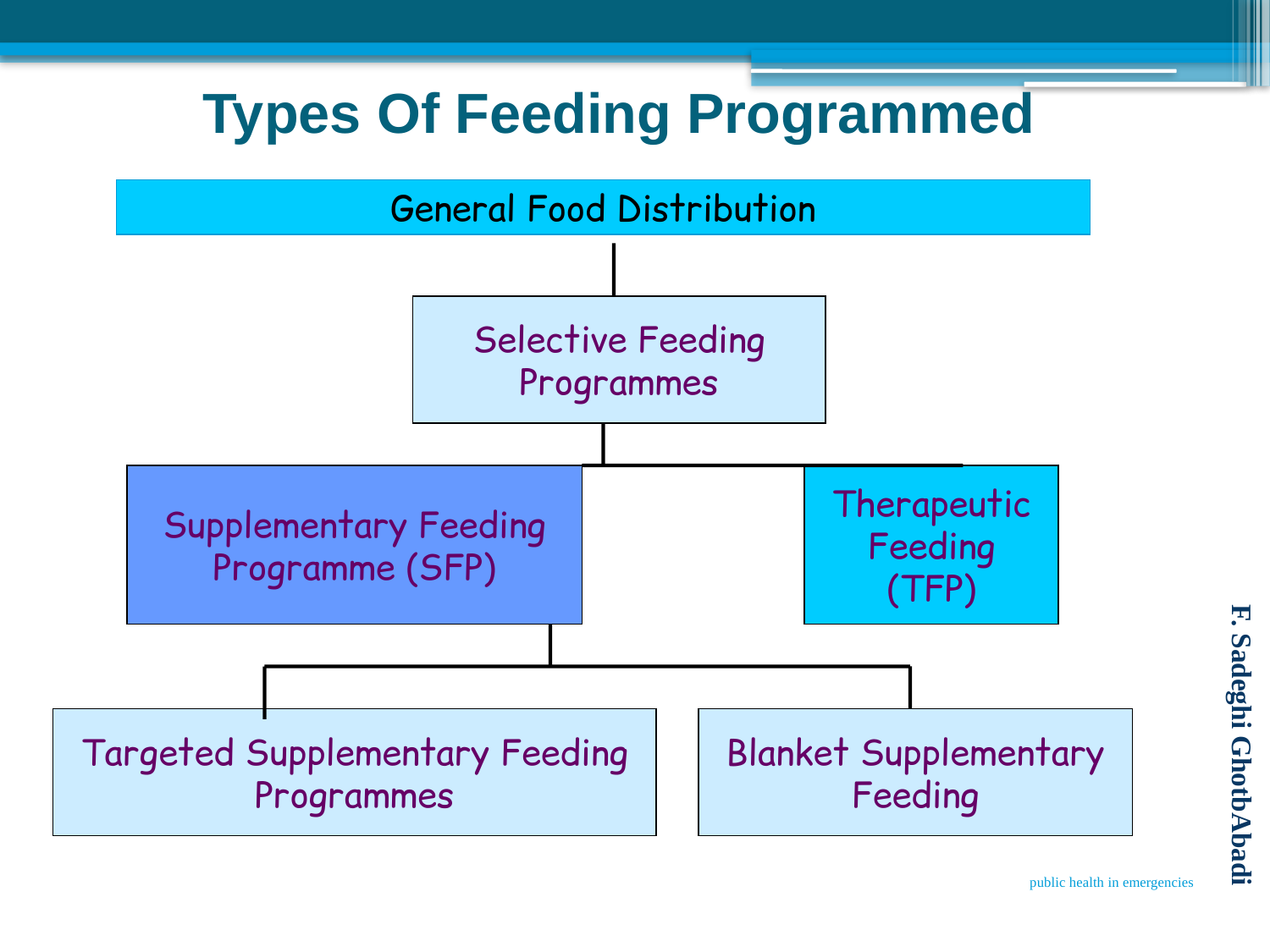

# Types Of Feeding Programmed
General Food Distribution

Selective Feeding Programmes

Supplementary Feeding Programme (SFP)

Therapeutic Feeding
(TFP)

Targeted Supplementary Feeding Programmes
Blanket Supplementary Feeding
public health in emergencies